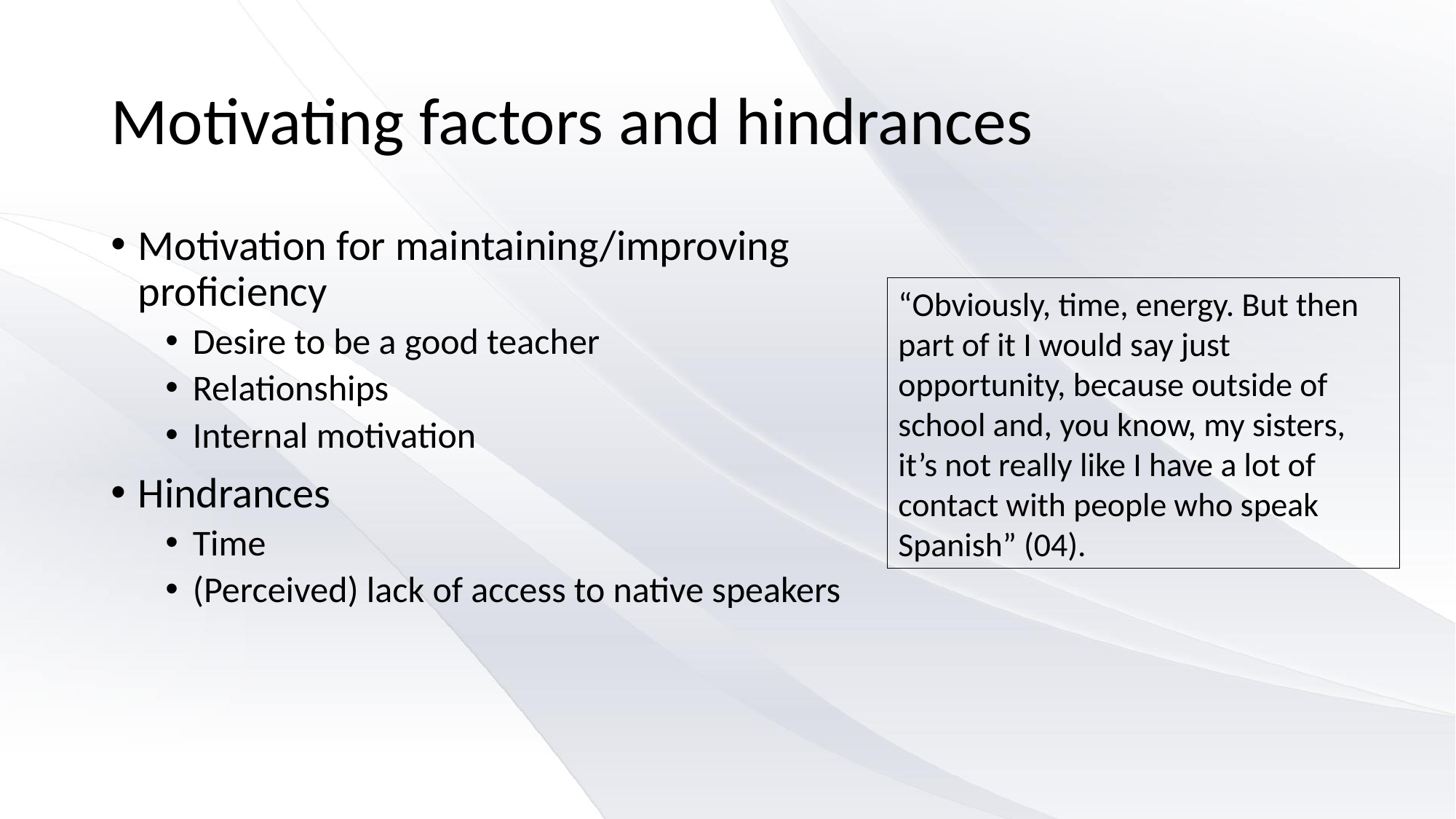

# Motivating factors and hindrances
Motivation for maintaining/improving proficiency
Desire to be a good teacher
Relationships
Internal motivation
Hindrances
Time
(Perceived) lack of access to native speakers

“Obviously, time, energy. But then part of it I would say just opportunity, because outside of school and, you know, my sisters, it’s not really like I have a lot of contact with people who speak Spanish” (04).